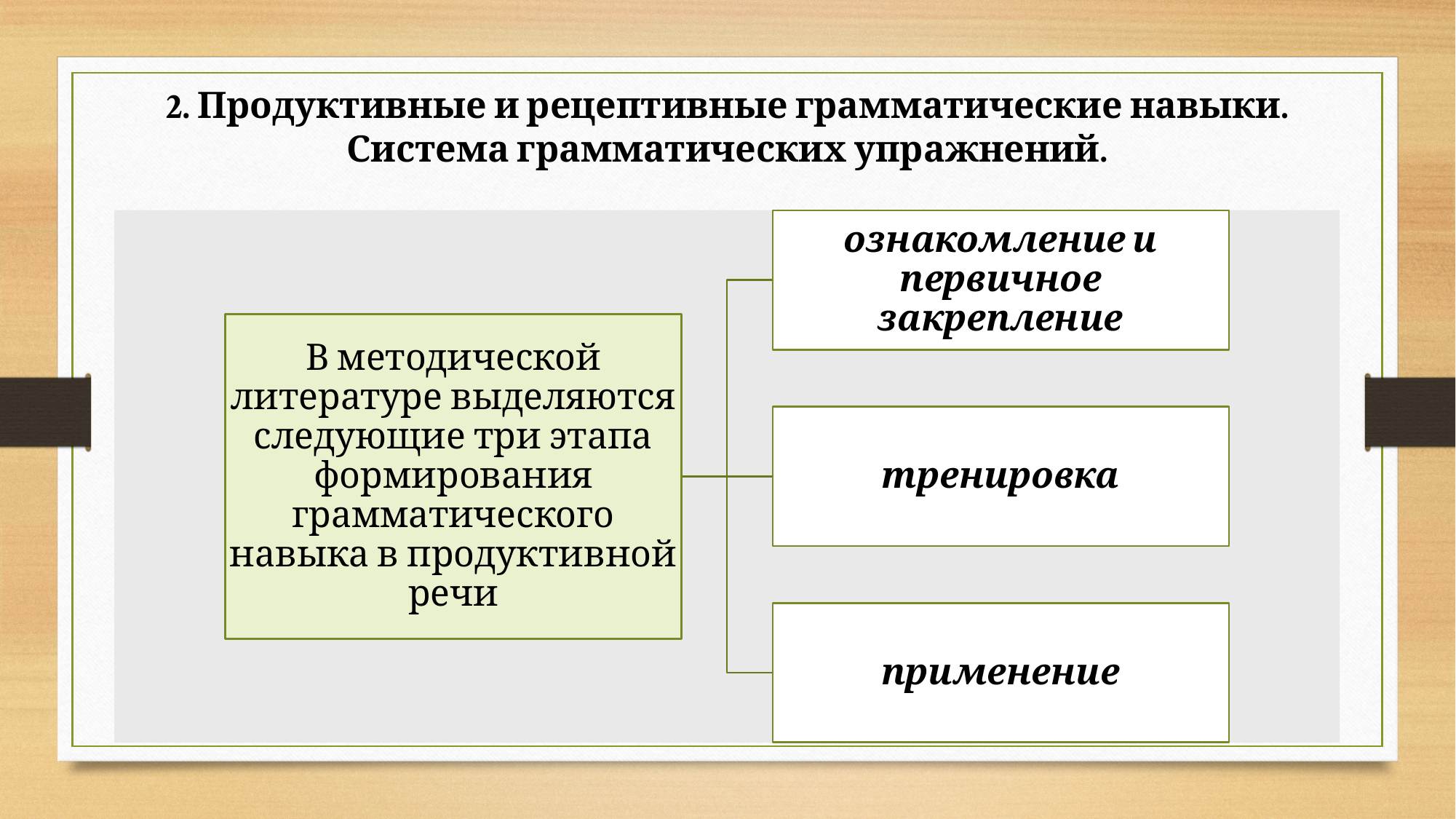

2. Продуктивные и рецептивные грамматические навыки. Система грамматических упражнений.
В методической литературе выделяются следующие три этапа формирования грамматического навыка в продуктивной речи
ознакомление и первичное закрепление
тренировка
применение